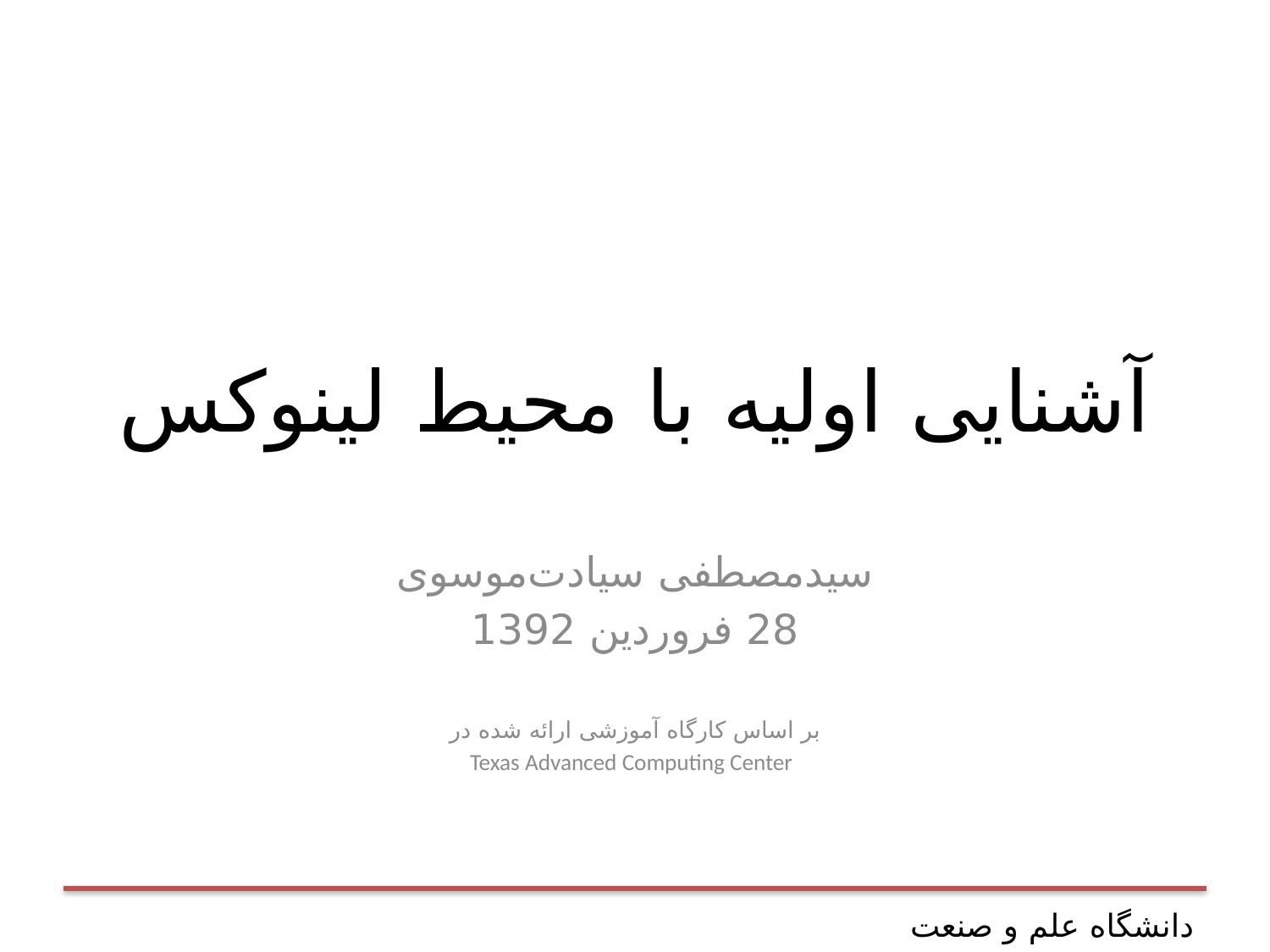

# آشنایی اولیه با محیط لینوکس
سیدمصطفی سیادت‌موسوی
28 فروردین 1392

بر اساس کارگاه آموزشی ارائه شده در
 Texas Advanced Computing Center